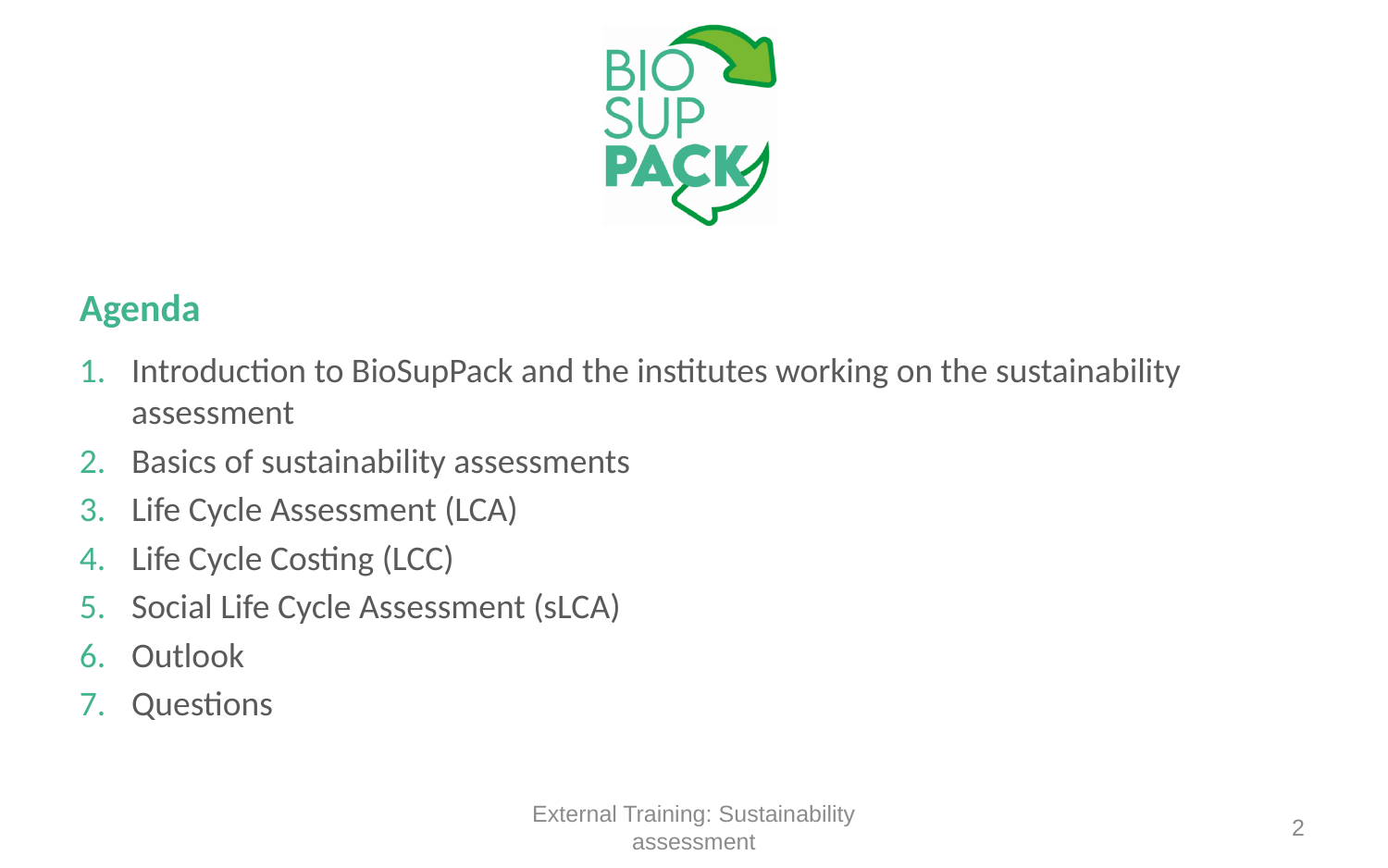

# Agenda
Introduction to BioSupPack and the institutes working on the sustainability assessment
Basics of sustainability assessments
Life Cycle Assessment (LCA)
Life Cycle Costing (LCC)
Social Life Cycle Assessment (sLCA)
Outlook
Questions
External Training: Sustainability assessment
2